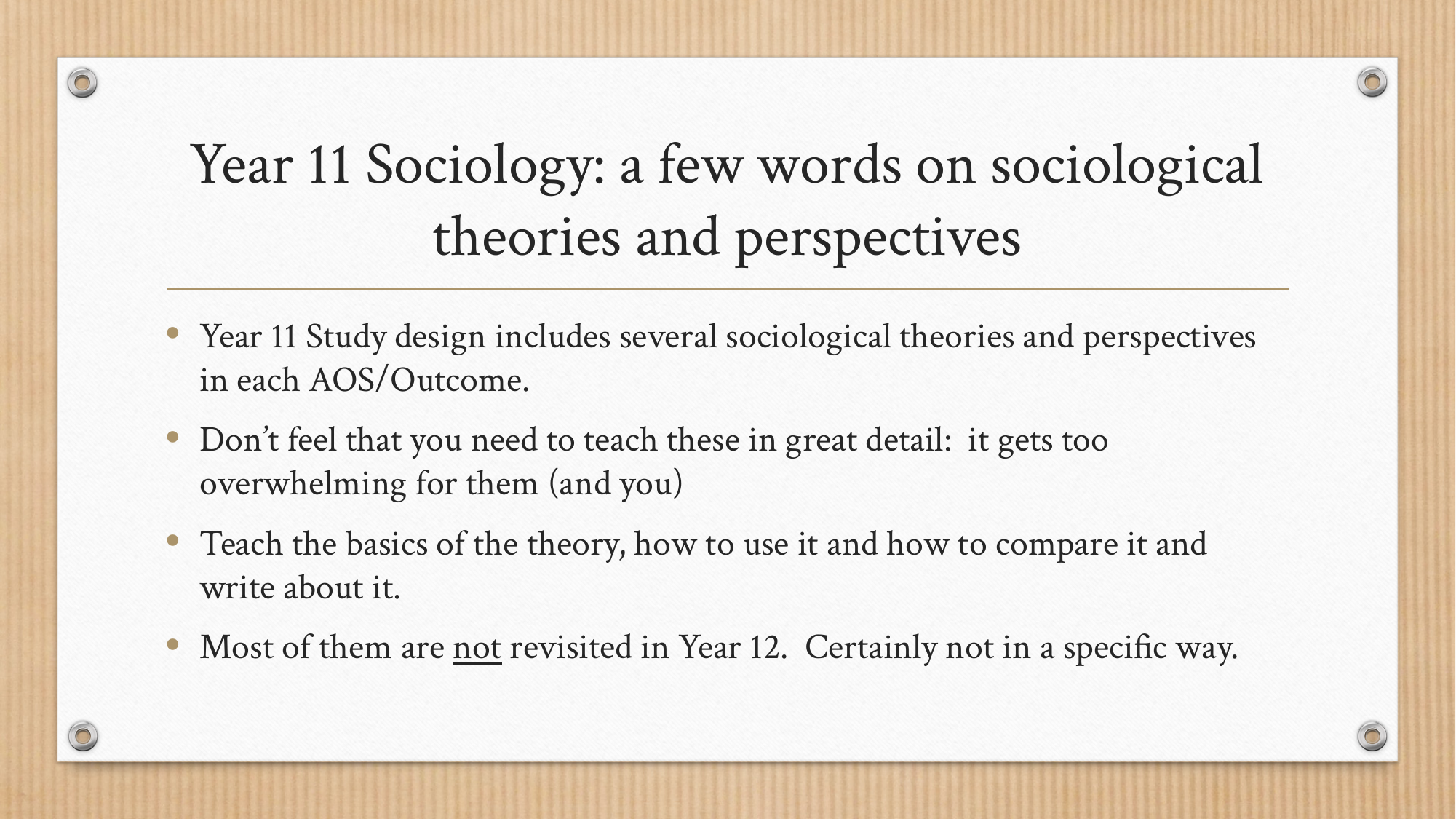

# Year 11 Sociology: a few words on sociological theories and perspectives
Year 11 Study design includes several sociological theories and perspectives in each AOS/Outcome.
Don’t feel that you need to teach these in great detail:  it gets too overwhelming for them (and you)
Teach the basics of the theory, how to use it and how to compare it and write about it.
Most of them are not revisited in Year 12.  Certainly not in a specific way.